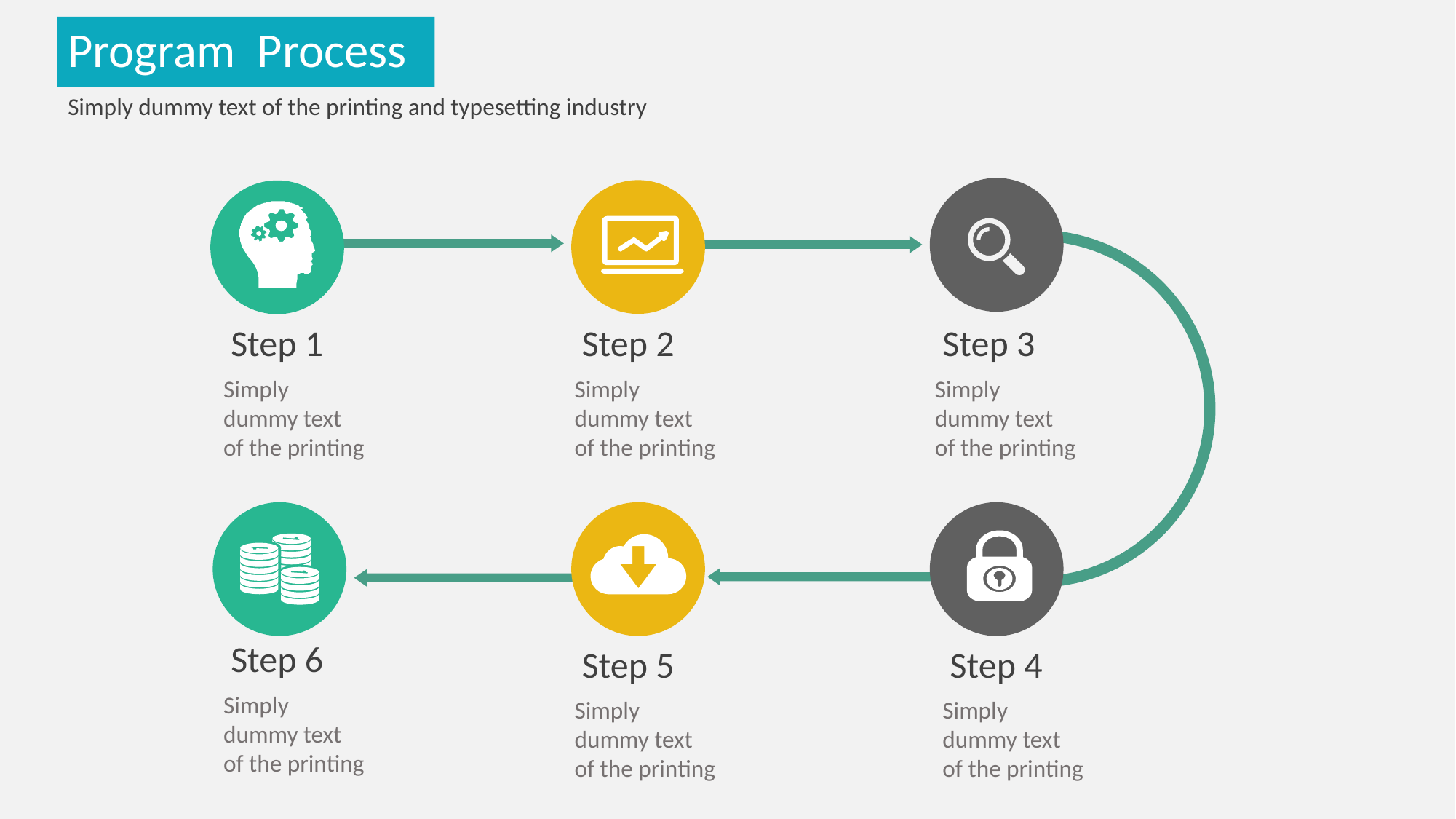

Program  Process

Simply dummy text of the printing and typesetting industry

Step 1
Step 2
Step 3
Simply dummy text of the printing
Simply dummy text of the printing
Simply dummy text of the printing

Step 6
Simply dummy text of the printing
Step 5
Simply dummy text of the printing
Step 4
Simply dummy text of the printing